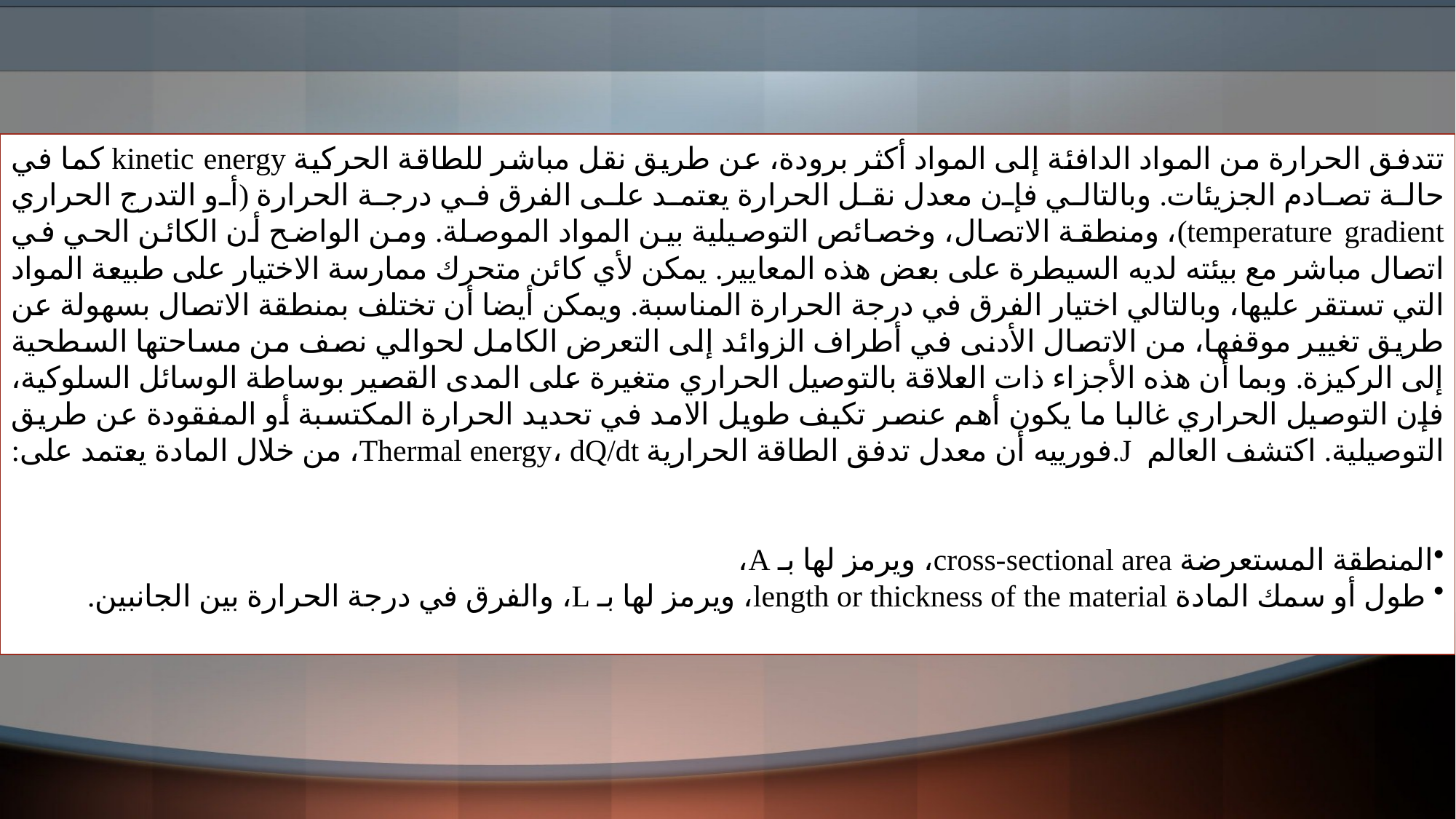

تتدفق الحرارة من المواد الدافئة إلى المواد أكثر برودة، عن طريق نقل مباشر للطاقة الحركية kinetic energy كما في حالة تصادم الجزيئات. وبالتالي فإن معدل نقل الحرارة يعتمد على الفرق في درجة الحرارة (أو التدرج الحراري temperature gradient)، ومنطقة الاتصال، وخصائص التوصيلية بين المواد الموصلة. ومن الواضح أن الكائن الحي في اتصال مباشر مع بيئته لديه السيطرة على بعض هذه المعايير. يمكن لأي كائن متحرك ممارسة الاختيار على طبيعة المواد التي تستقر عليها، وبالتالي اختيار الفرق في درجة الحرارة المناسبة. ويمكن أيضا أن تختلف بمنطقة الاتصال بسهولة عن طريق تغيير موقفها، من الاتصال الأدنى في أطراف الزوائد إلى التعرض الكامل لحوالي نصف من مساحتها السطحية إلى الركيزة. وبما أن هذه الأجزاء ذات العلاقة بالتوصيل الحراري متغيرة على المدى القصير بوساطة الوسائل السلوكية، فإن التوصيل الحراري غالبا ما يكون أهم عنصر تكيف طويل الامد في تحديد الحرارة المكتسبة أو المفقودة عن طريق التوصيلية. اكتشف العالم  J.فورييه أن معدل تدفق الطاقة الحرارية Thermal energy، dQ/dt، من خلال المادة يعتمد على:

المنطقة المستعرضة cross-sectional area، ويرمز لها بـ A،
 طول أو سمك المادة length or thickness of the material، ويرمز لها بـ L، والفرق في درجة الحرارة بين الجانبين.